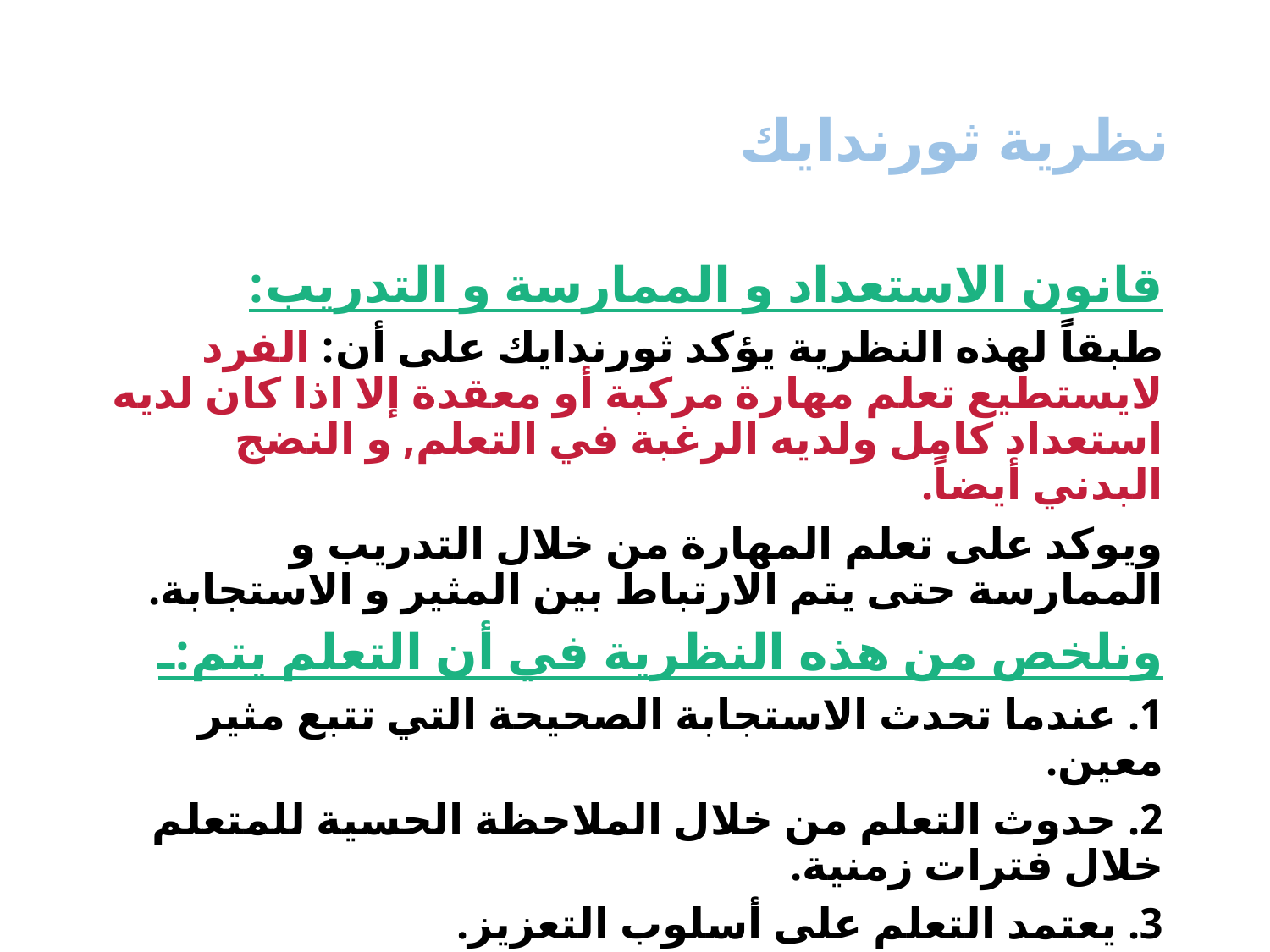

# نظرية ثورندايك
قانون الاستعداد و الممارسة و التدريب:
طبقاً لهذه النظرية يؤكد ثورندايك على أن: الفرد لايستطيع تعلم مهارة مركبة أو معقدة إلا اذا كان لديه استعداد كامل ولديه الرغبة في التعلم, و النضج البدني أيضاً.
ويوكد على تعلم المهارة من خلال التدريب و الممارسة حتى يتم الارتباط بين المثير و الاستجابة.
ونلخص من هذه النظرية في أن التعلم يتم:ـ
1. عندما تحدث الاستجابة الصحيحة التي تتبع مثير معين.
2. حدوث التعلم من خلال الملاحظة الحسية للمتعلم خلال فترات زمنية.
3. يعتمد التعلم على أسلوب التعزيز.